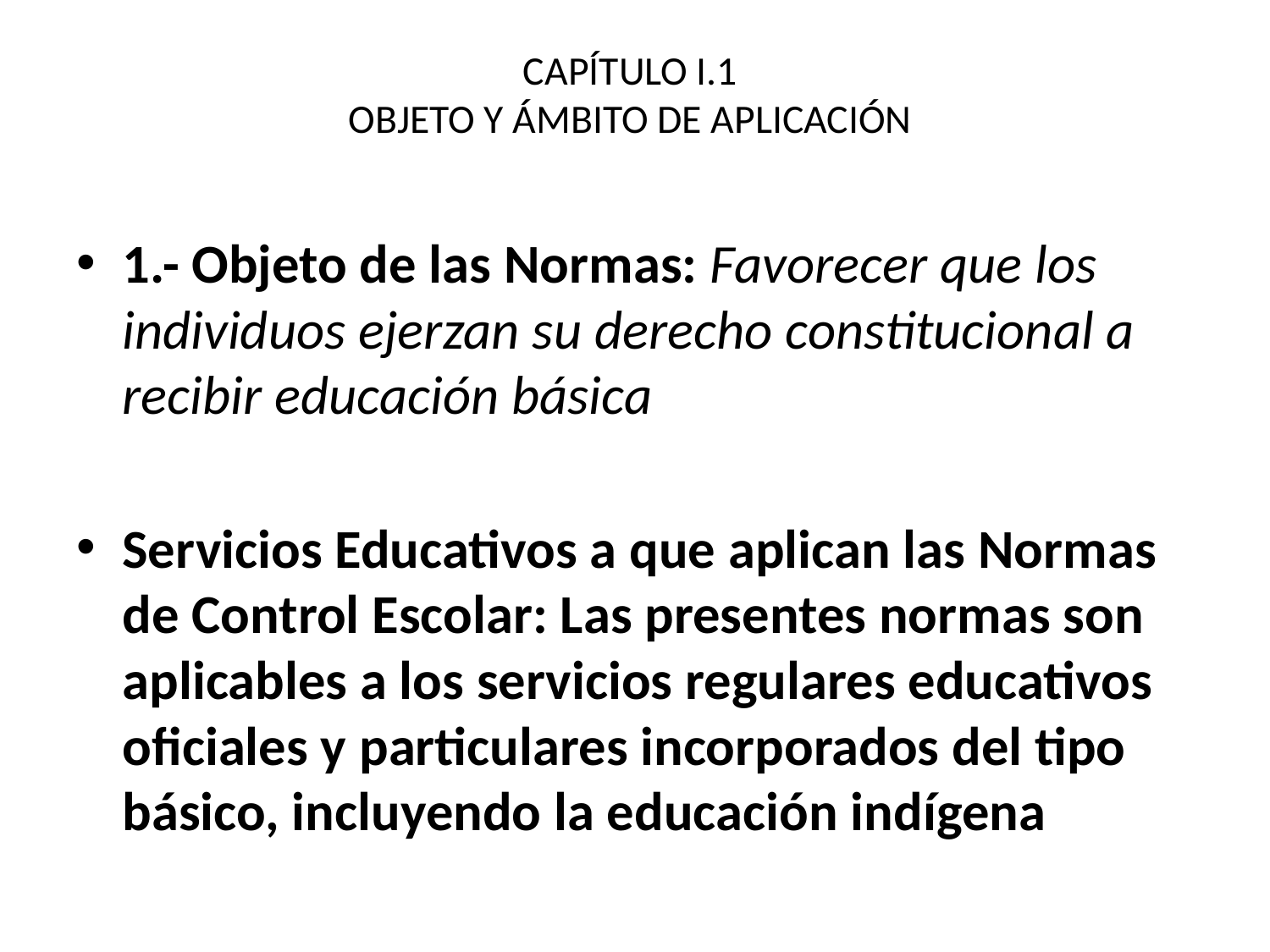

# CAPÍTULO I.1 OBJETO Y ÁMBITO DE APLICACIÓN
1.- Objeto de las Normas: Favorecer que los individuos ejerzan su derecho constitucional a recibir educación básica

Servicios Educativos a que aplican las Normas de Control Escolar: Las presentes normas son aplicables a los servicios regulares educativos oficiales y particulares incorporados del tipo básico, incluyendo la educación indígena